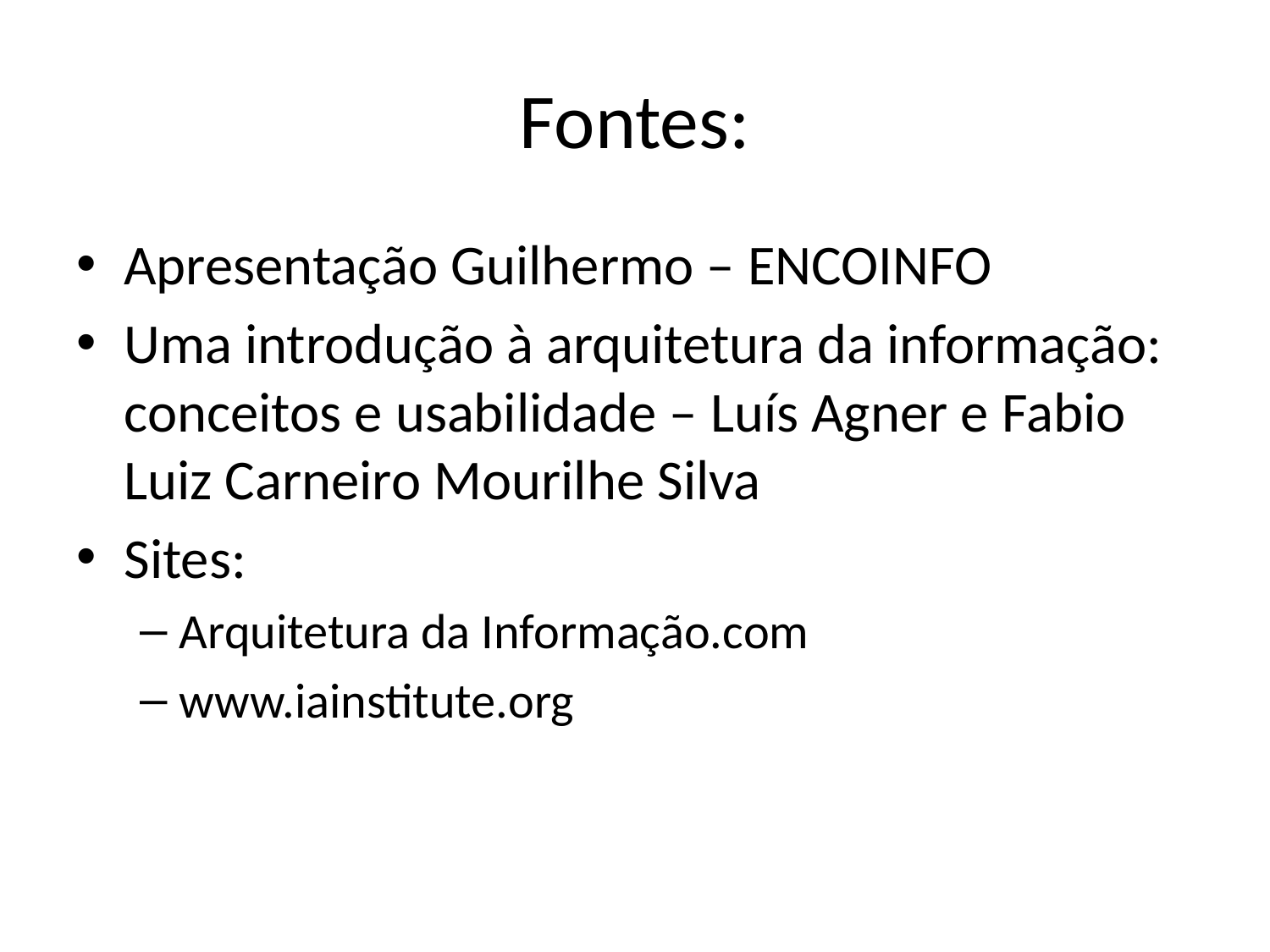

# Fontes:
Apresentação Guilhermo – ENCOINFO
Uma introdução à arquitetura da informação: conceitos e usabilidade – Luís Agner e Fabio Luiz Carneiro Mourilhe Silva
Sites:
Arquitetura da Informação.com
www.iainstitute.org